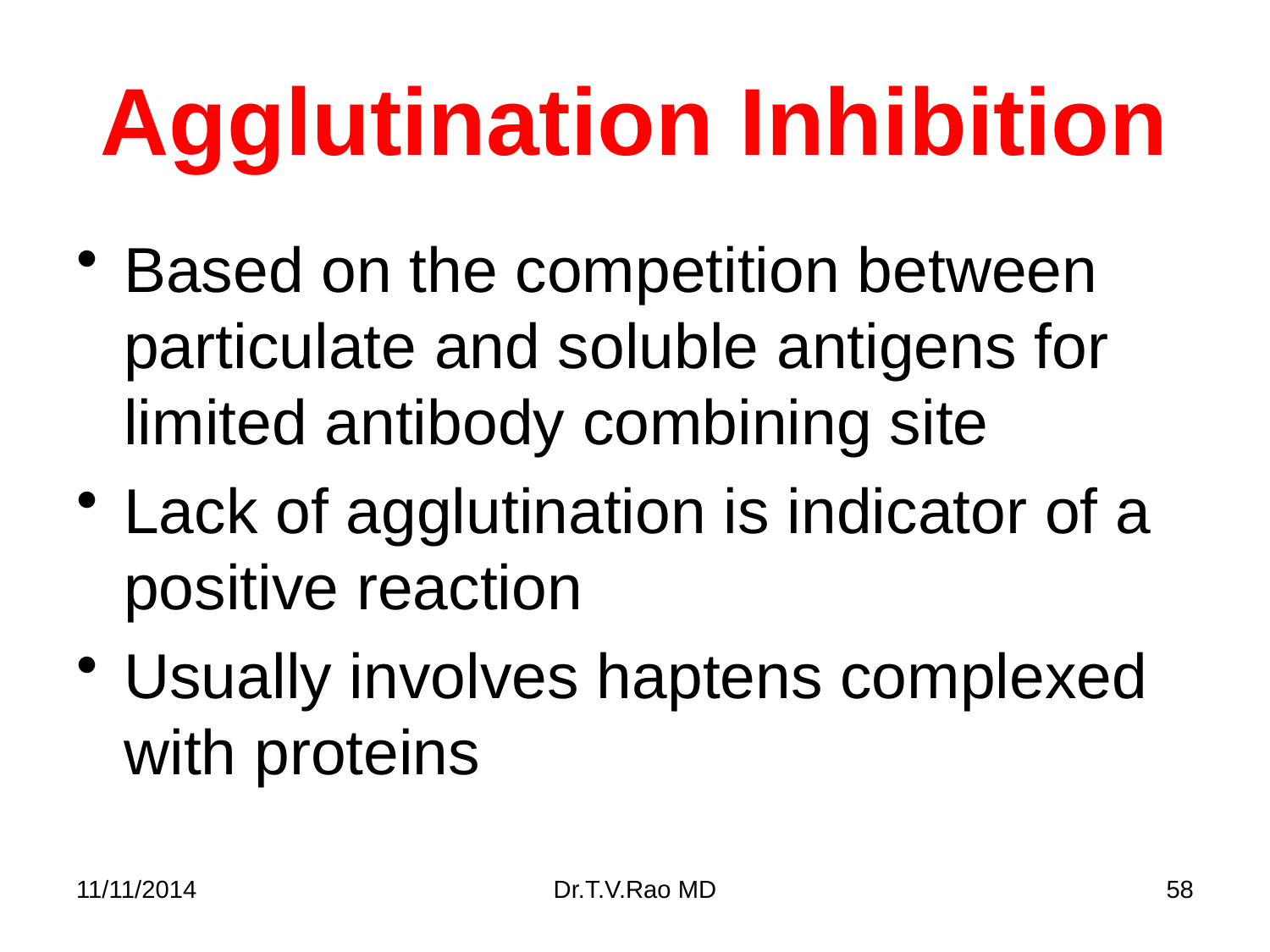

# Agglutination Inhibition
Based on the competition between particulate and soluble antigens for limited antibody combining site
Lack of agglutination is indicator of a positive reaction
Usually involves haptens complexed with proteins
11/11/2014
Dr.T.V.Rao MD
58